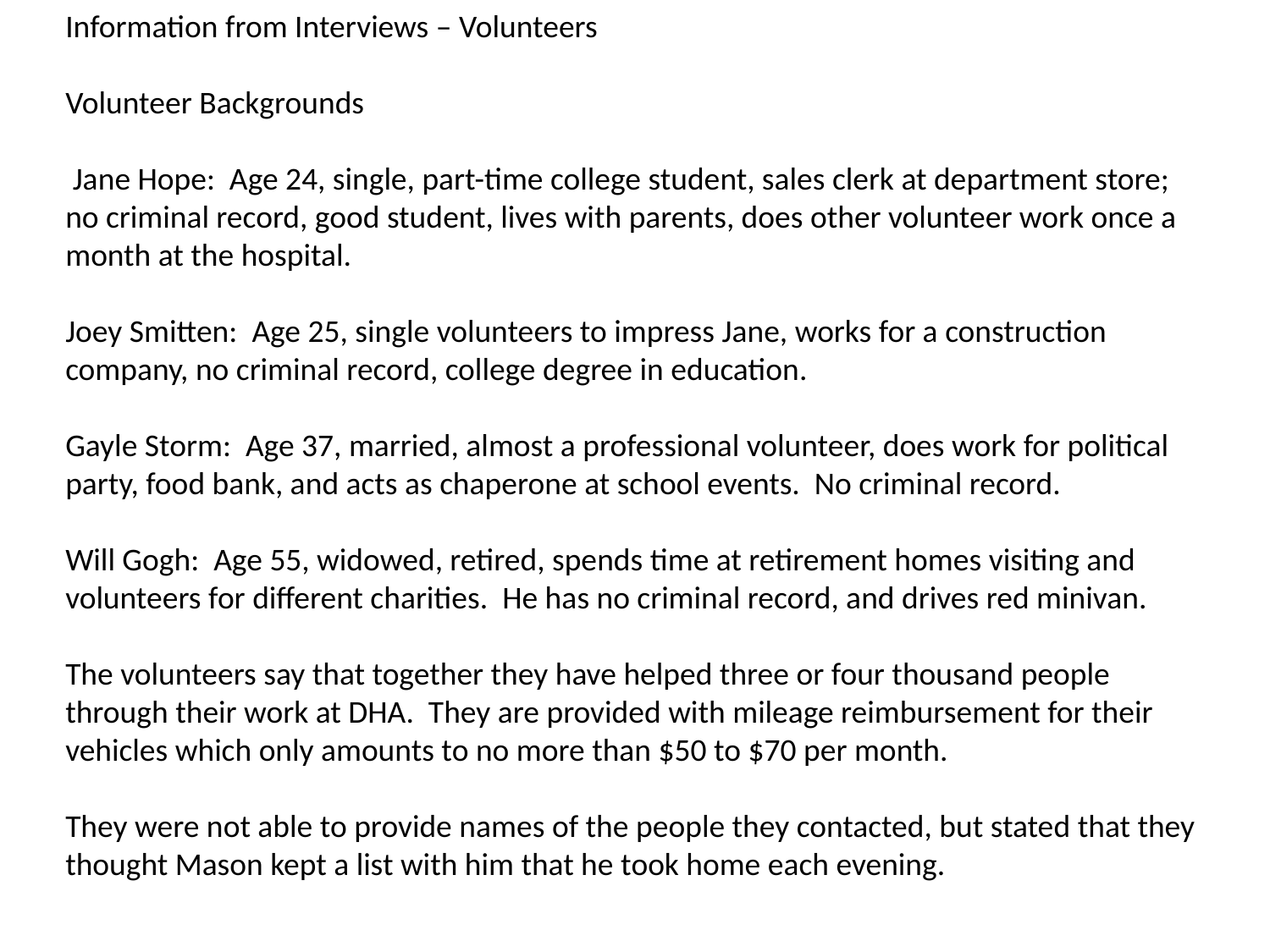

Information from Interviews – Volunteers

Volunteer Backgrounds

 Jane Hope:  Age 24, single, part-time college student, sales clerk at department store; no criminal record, good student, lives with parents, does other volunteer work once a month at the hospital.

Joey Smitten:  Age 25, single volunteers to impress Jane, works for a construction company, no criminal record, college degree in education.

Gayle Storm:  Age 37, married, almost a professional volunteer, does work for political party, food bank, and acts as chaperone at school events.  No criminal record.

Will Gogh:  Age 55, widowed, retired, spends time at retirement homes visiting and volunteers for different charities.  He has no criminal record, and drives red minivan.

The volunteers say that together they have helped three or four thousand people through their work at DHA.  They are provided with mileage reimbursement for their vehicles which only amounts to no more than $50 to $70 per month.

They were not able to provide names of the people they contacted, but stated that they thought Mason kept a list with him that he took home each evening.